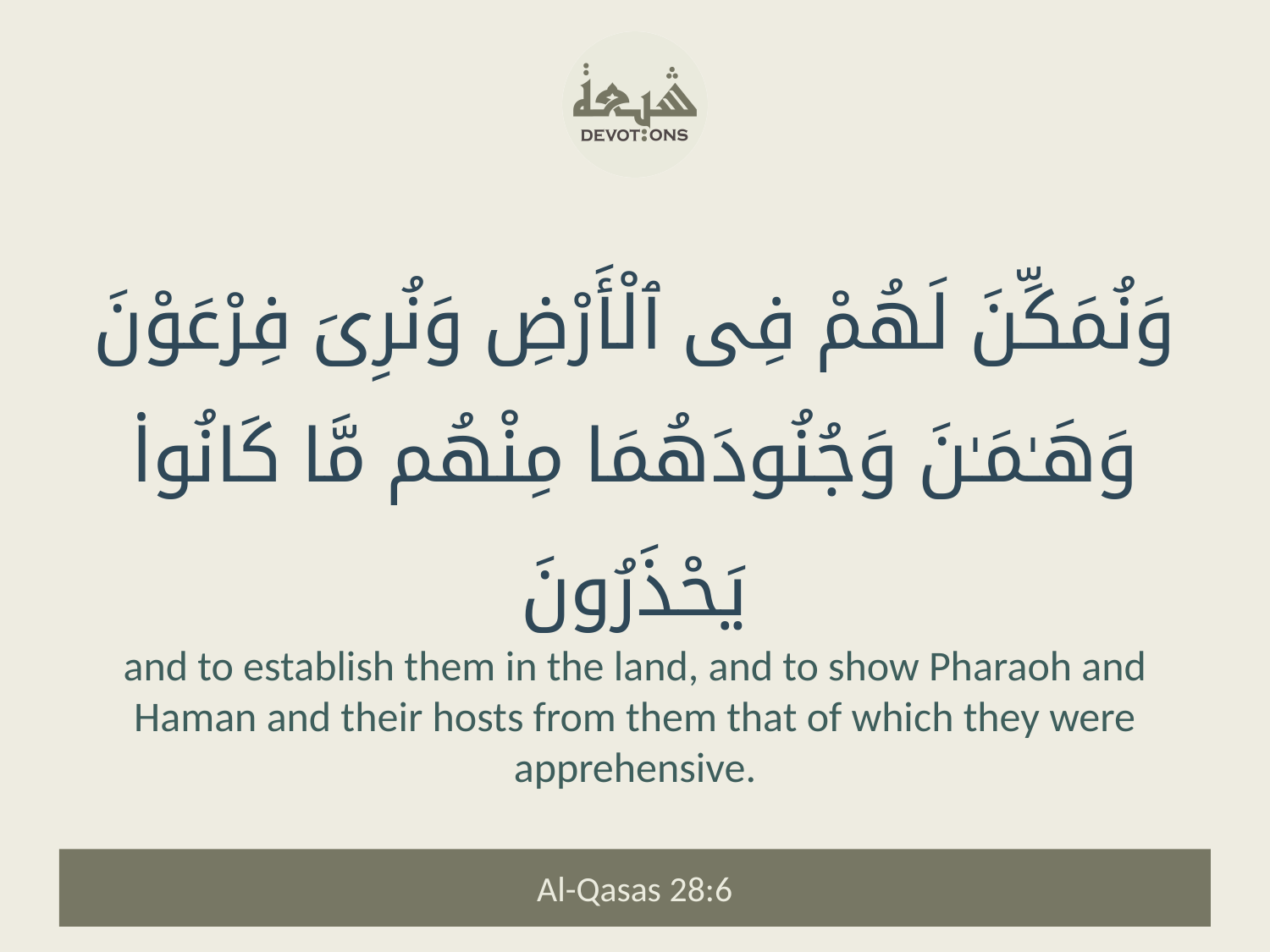

وَنُمَكِّنَ لَهُمْ فِى ٱلْأَرْضِ وَنُرِىَ فِرْعَوْنَ وَهَـٰمَـٰنَ وَجُنُودَهُمَا مِنْهُم مَّا كَانُوا۟ يَحْذَرُونَ
and to establish them in the land, and to show Pharaoh and Haman and their hosts from them that of which they were apprehensive.
Al-Qasas 28:6